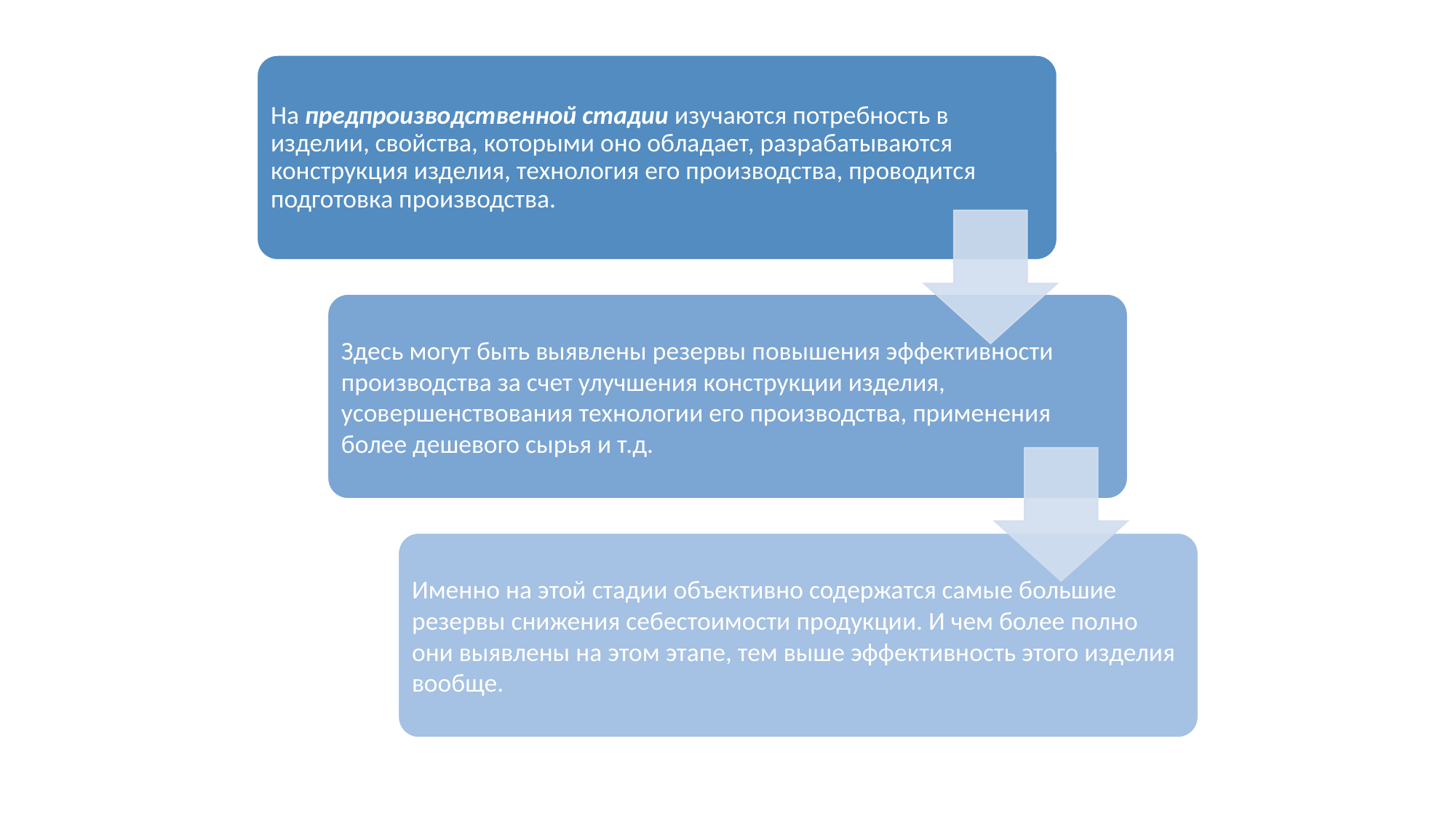

На предпроизводственной стадии изучаются потребность в изделии, свойства, которыми оно обладает, разрабатываются конструкция изделия, технология его производства, проводится подготовка производства.
Здесь могут быть выявлены резервы повышения эффективности производства за счет улучшения конструкции изделия, усовершенствования технологии его производства, применения более дешевого сырья и т.д.
Именно на этой стадии объективно содержатся самые большие резервы снижения себестоимости продукции. И чем более полно они выявлены на этом этапе, тем выше эффективность этого изделия вообще.